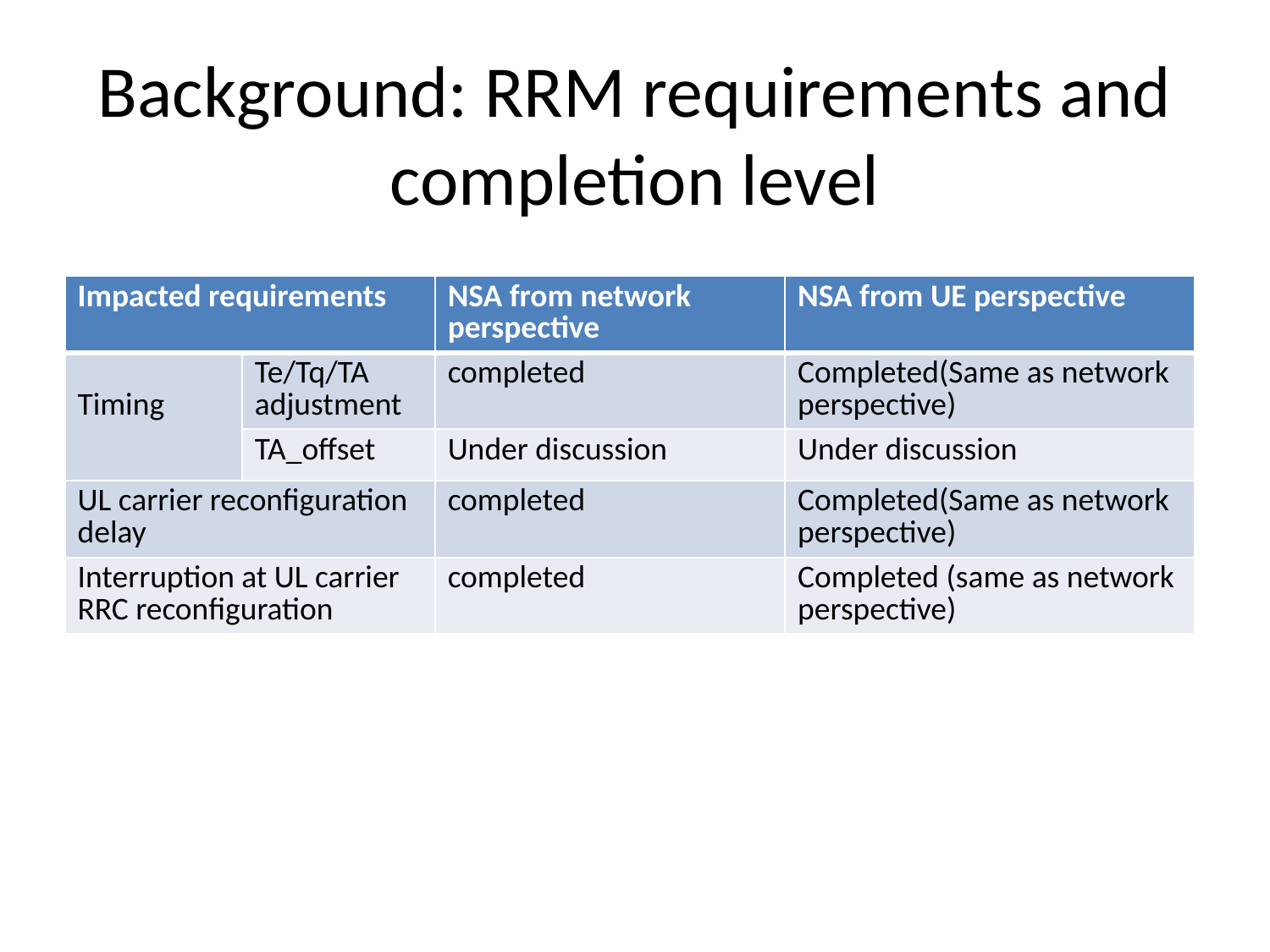

# Background: RRM requirements and completion level
| Impacted requirements |  | NSA from network perspective | NSA from UE perspective |
| --- | --- | --- | --- |
| Timing | Te/Tq/TA adjustment | completed | Completed(Same as network perspective) |
|  | TA\_offset | Under discussion | Under discussion |
| UL carrier reconfiguration delay |  | completed | Completed(Same as network perspective) |
| Interruption at UL carrier RRC reconfiguration |  | completed | Completed (same as network perspective) |